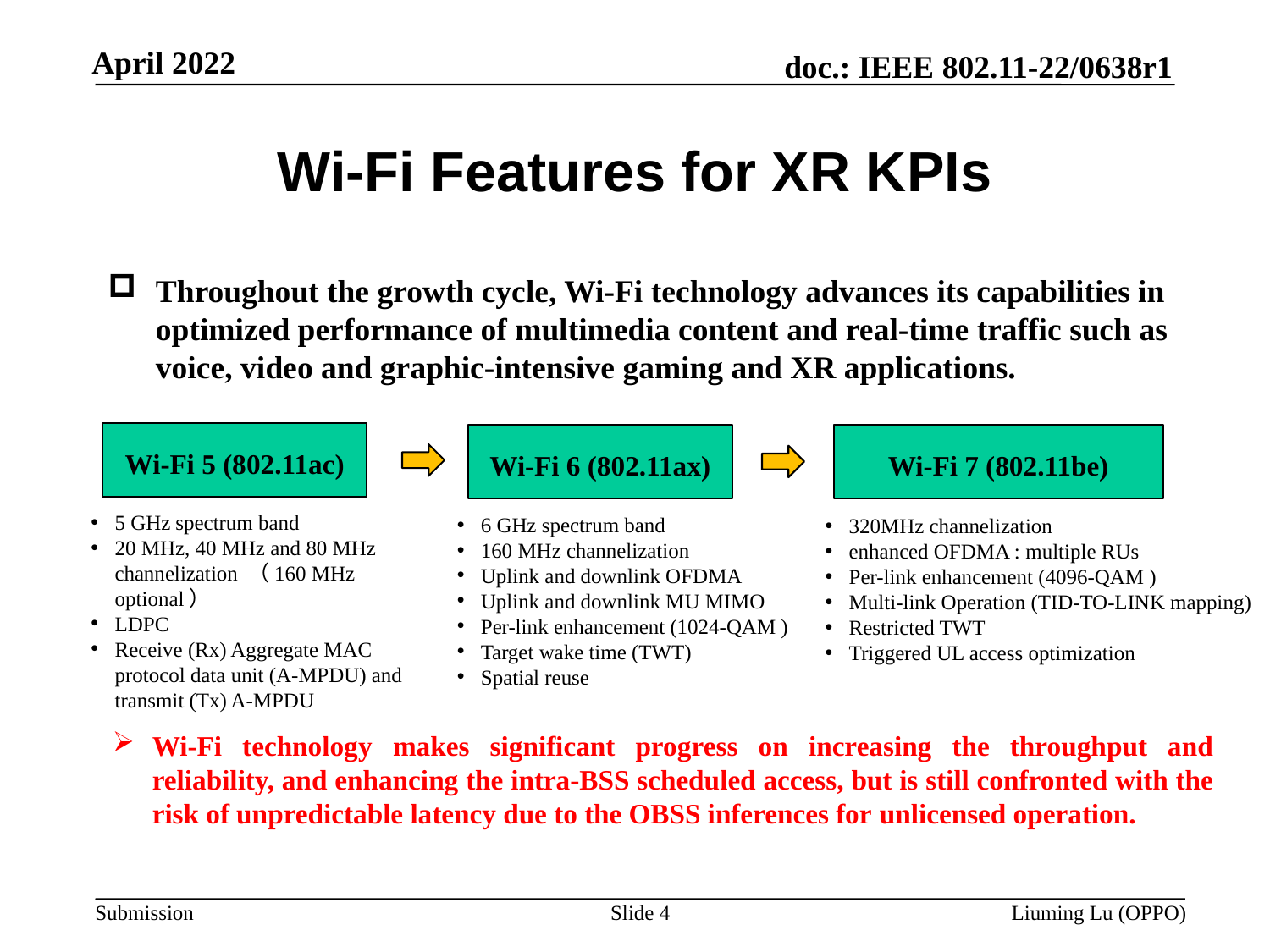

# Wi-Fi Features for XR KPIs
Throughout the growth cycle, Wi-Fi technology advances its capabilities in optimized performance of multimedia content and real-time traffic such as voice, video and graphic-intensive gaming and XR applications.

Wi-Fi 5 (802.11ac)

Wi-Fi 6 (802.11ax)

Wi-Fi 7 (802.11be)

5 GHz spectrum band
20 MHz, 40 MHz and 80 MHz channelization （160 MHz optional）
LDPC
Receive (Rx) Aggregate MAC protocol data unit (A-MPDU) and transmit (Tx) A-MPDU

6 GHz spectrum band
160 MHz channelization
Uplink and downlink OFDMA
Uplink and downlink MU MIMO
Per-link enhancement (1024-QAM )
Target wake time (TWT)
Spatial reuse
320MHz channelization
enhanced OFDMA : multiple RUs
Per-link enhancement (4096-QAM )
Multi-link Operation (TID-TO-LINK mapping)
Restricted TWT
Triggered UL access optimization

Wi-Fi technology makes significant progress on increasing the throughput and reliability, and enhancing the intra-BSS scheduled access, but is still confronted with the risk of unpredictable latency due to the OBSS inferences for unlicensed operation.
Slide 4
Liuming Lu (OPPO)